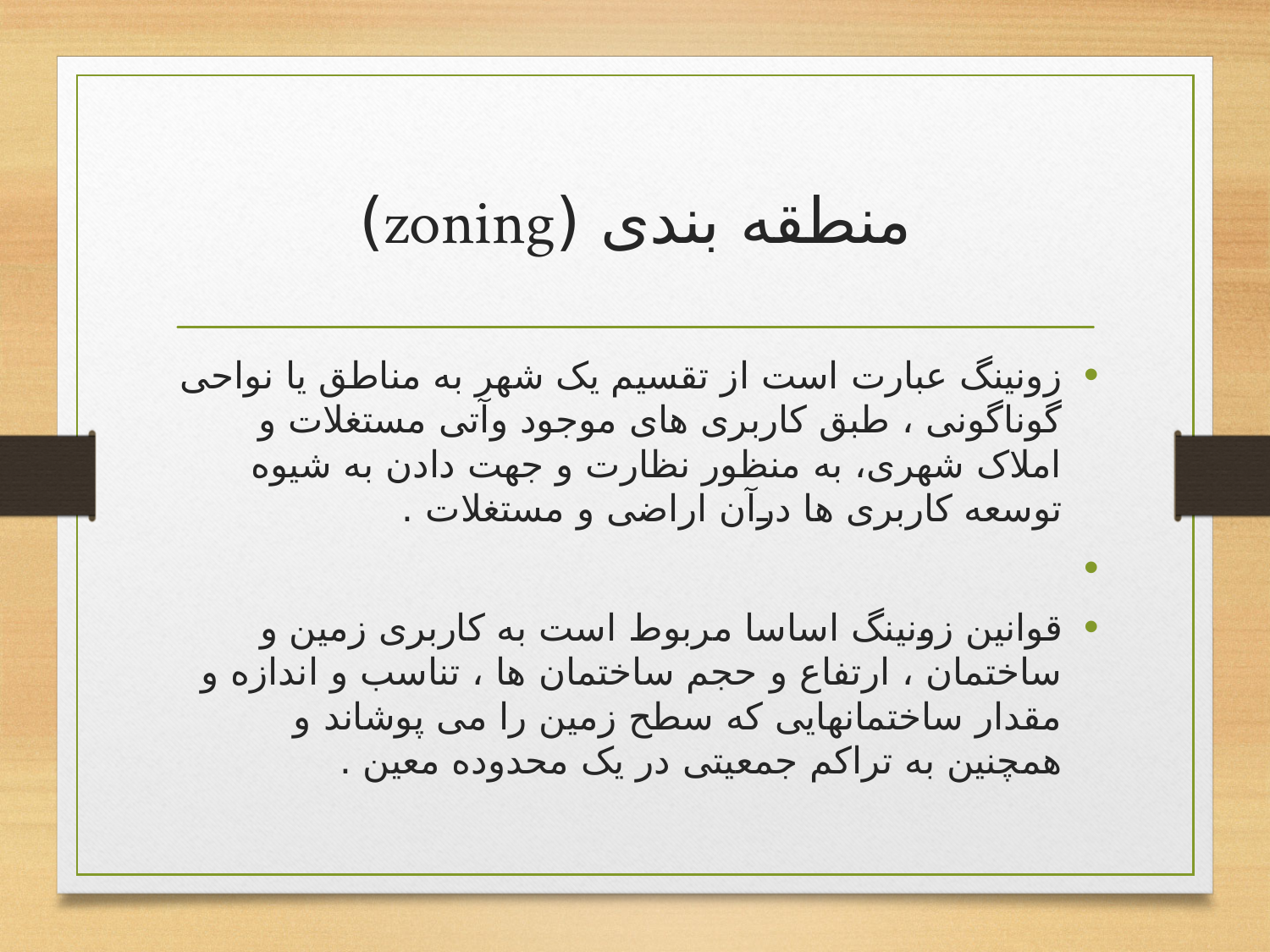

# منطقه بندی (zoning)
زونینگ عبارت است از تقسیم یک شهر به مناطق یا نواحی گوناگونی ، طبق کاربری های موجود وآتی مستغلات و املاک شهری، به منظور نظارت و جهت دادن به شیوه توسعه کاربری ها درآن اراضی و مستغلات .

قوانین زونینگ اساسا مربوط است به کاربری زمین و ساختمان ، ارتفاع و حجم ساختمان ها ، تناسب و اندازه و مقدار ساختمانهایی که سطح زمین را می پوشاند و همچنین به تراکم جمعیتی در یک محدوده معین .